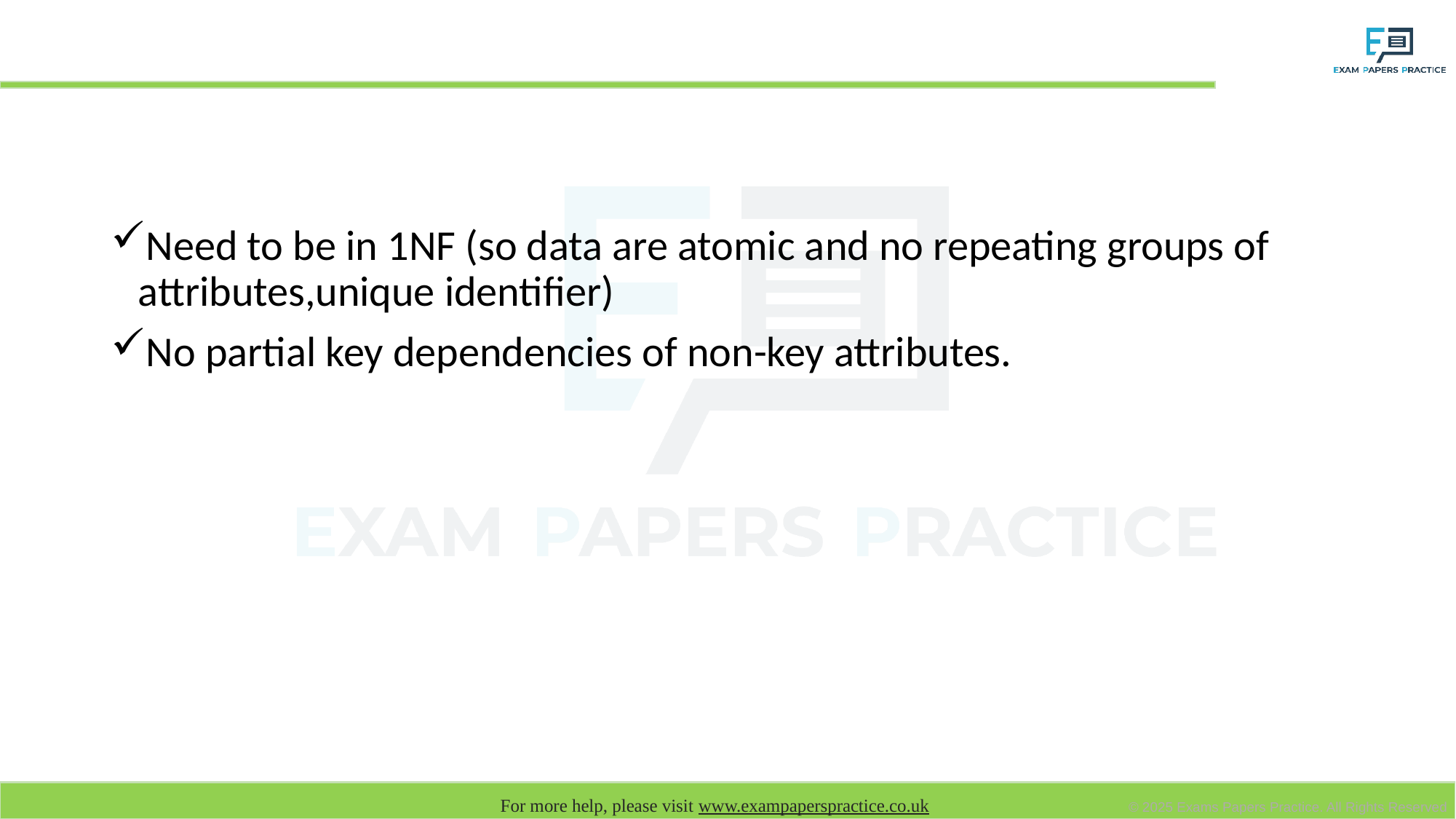

# Second normal form (2NF)
Need to be in 1NF (so data are atomic and no repeating groups of attributes,unique identifier)
No partial key dependencies of non-key attributes.